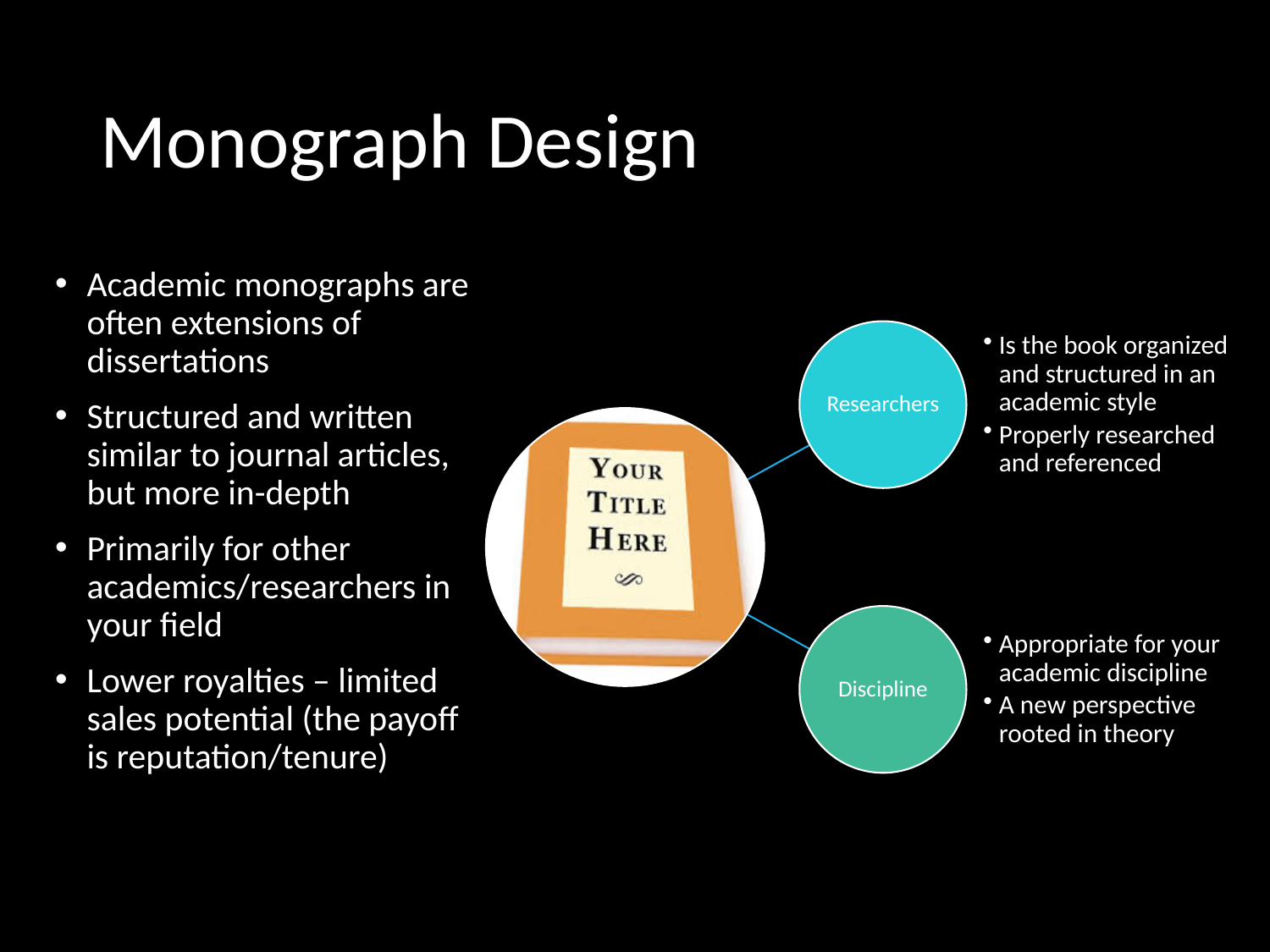

# Monograph Design
Researchers
Is the book organized and structured in an academic style
Properly researched and referenced
Discipline
Appropriate for your academic discipline
A new perspective rooted in theory
Academic monographs are often extensions of dissertations
Structured and written similar to journal articles, but more in-depth
Primarily for other academics/researchers in your field
Lower royalties – limited sales potential (the payoff is reputation/tenure)